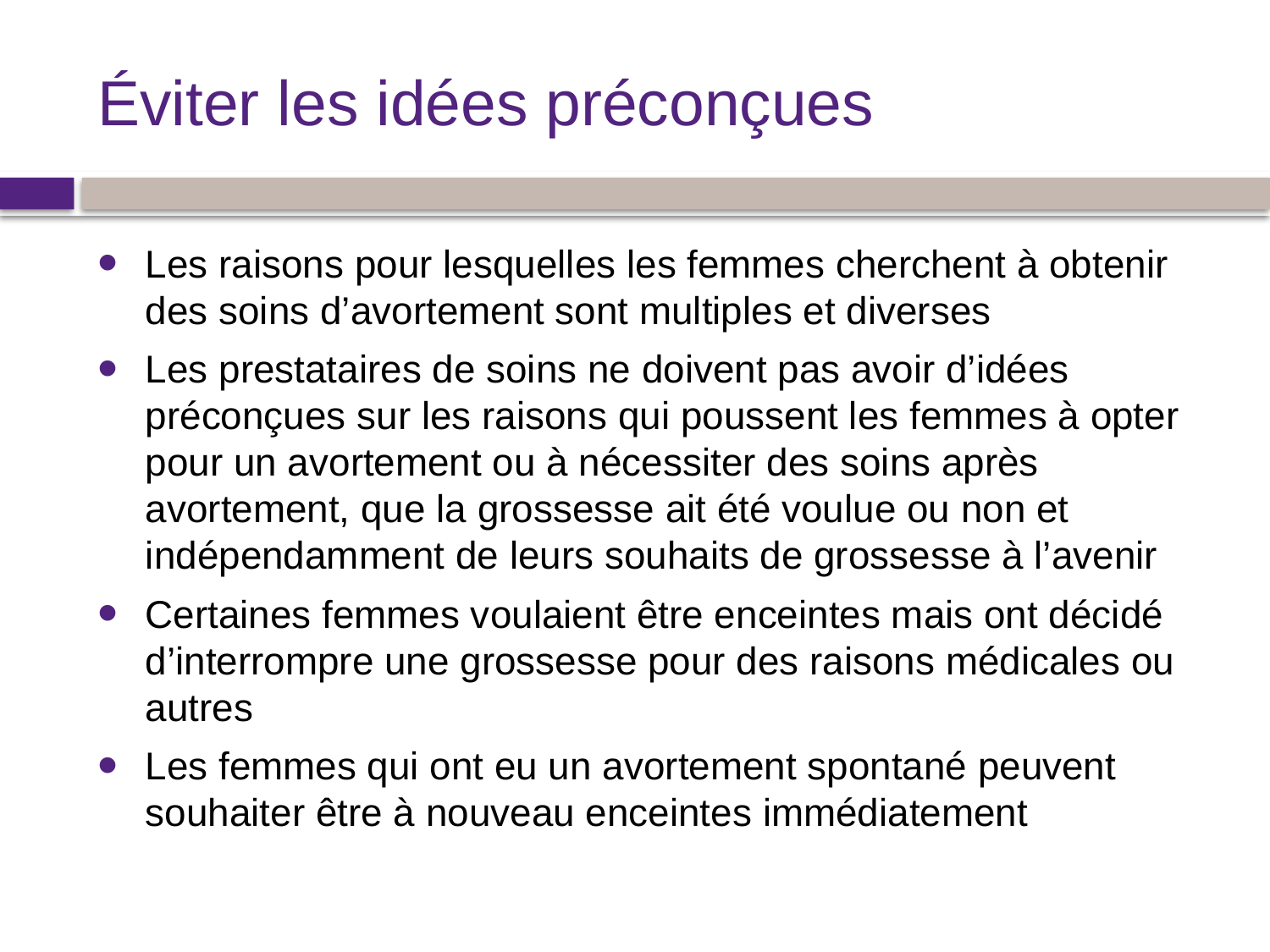

# Éviter les idées préconçues
Les raisons pour lesquelles les femmes cherchent à obtenir des soins d’avortement sont multiples et diverses
Les prestataires de soins ne doivent pas avoir d’idées préconçues sur les raisons qui poussent les femmes à opter pour un avortement ou à nécessiter des soins après avortement, que la grossesse ait été voulue ou non et indépendamment de leurs souhaits de grossesse à l’avenir
Certaines femmes voulaient être enceintes mais ont décidé d’interrompre une grossesse pour des raisons médicales ou autres
Les femmes qui ont eu un avortement spontané peuvent souhaiter être à nouveau enceintes immédiatement